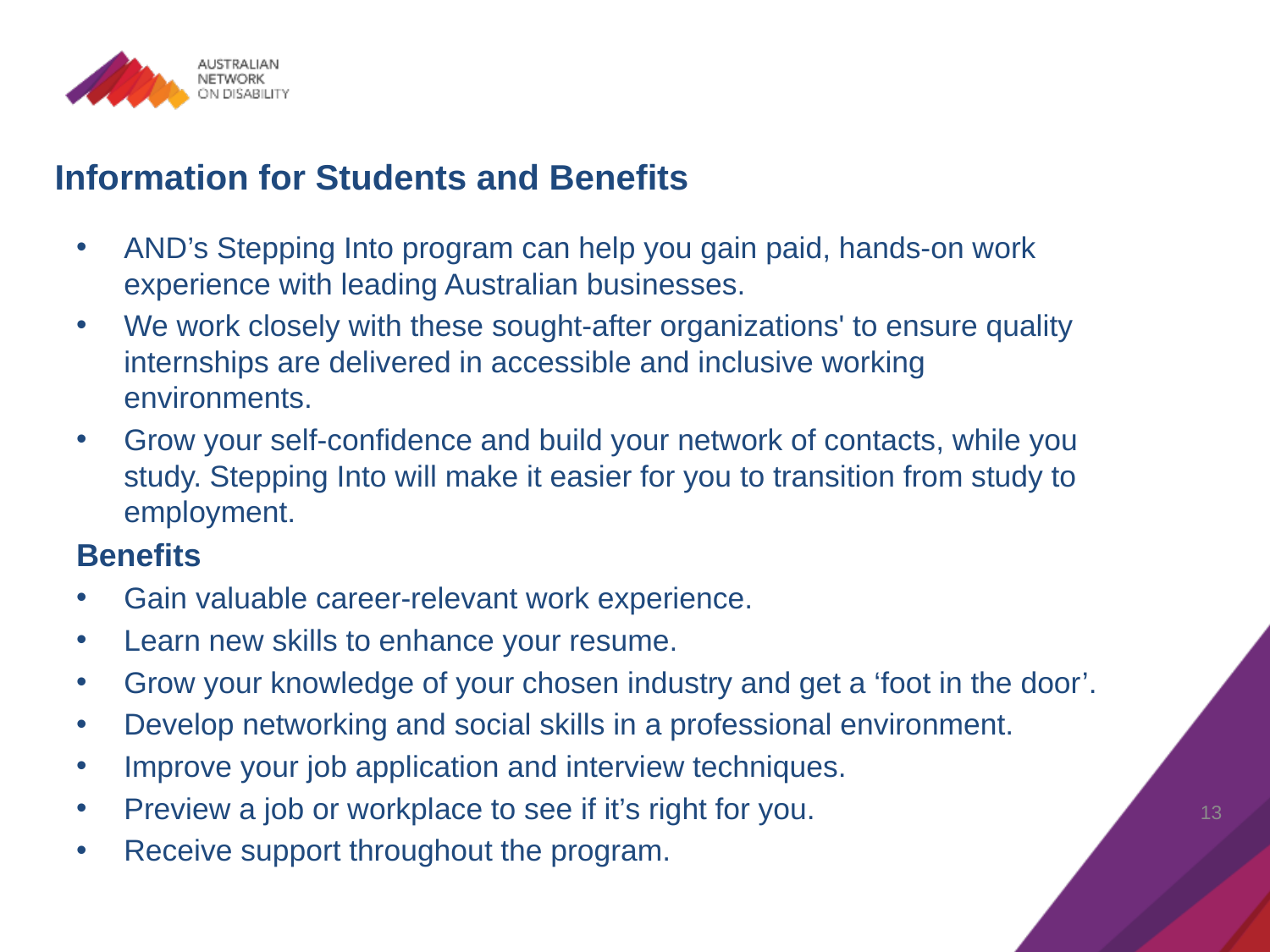

# Information for Students and Benefits
AND’s Stepping Into program can help you gain paid, hands-on work experience with leading Australian businesses.
We work closely with these sought-after organizations' to ensure quality internships are delivered in accessible and inclusive working environments.
Grow your self-confidence and build your network of contacts, while you study. Stepping Into will make it easier for you to transition from study to employment.
Benefits
Gain valuable career-relevant work experience.
Learn new skills to enhance your resume.
Grow your knowledge of your chosen industry and get a ‘foot in the door’.
Develop networking and social skills in a professional environment.
Improve your job application and interview techniques.
Preview a job or workplace to see if it’s right for you.
Receive support throughout the program.

13